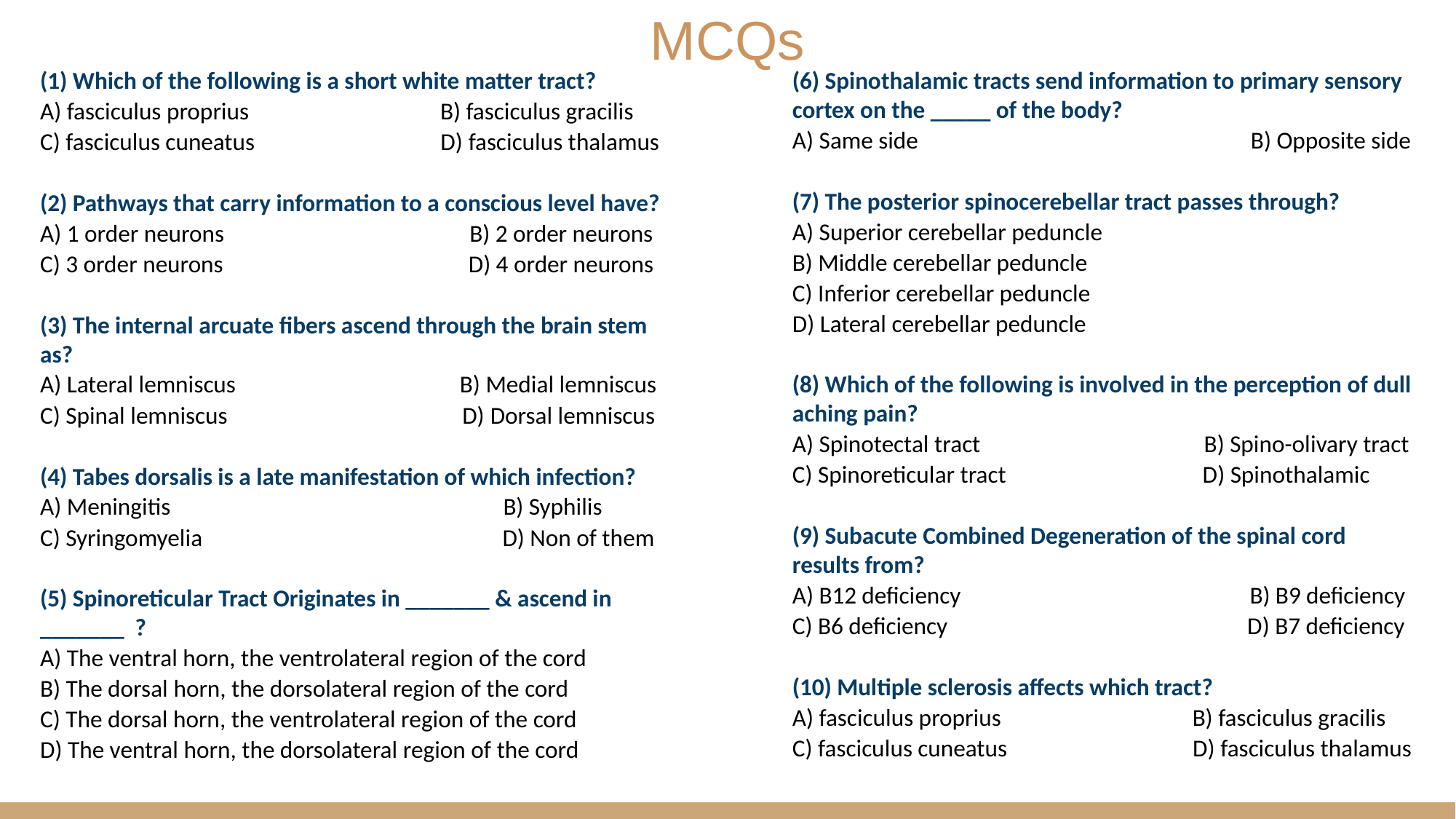

(1) Which of the following is a short white matter tract?
A) fasciculus proprius                                   B) fasciculus gracilis
C) fasciculus cuneatus                                  D) fasciculus thalamus

(2) Pathways that carry information to a conscious level have?
A) 1 order neurons                                             B) 2 order neurons
C) 3 order neurons                                             D) 4 order neurons

(3) The internal arcuate fibers ascend through the brain stem as?
A) Lateral lemniscus                                         B) Medial lemniscus
C) Spinal lemniscus                                           D) Dorsal lemniscus

(4) Tabes dorsalis is a late manifestation of which infection?
A) Meningitis                                                             B) Syphilis
C) Syringomyelia                                                       D) Non of them

(5) Spinoreticular Tract Originates in _______ & ascend in _______  ?
A) The ventral horn, the ventrolateral region of the cord
B) The dorsal horn, the dorsolateral region of the cord
C) The dorsal horn, the ventrolateral region of the cord
D) The ventral horn, the dorsolateral region of the cord

(6) Spinothalamic tracts send information to primary sensory cortex on the _____ of the body?
A) Same side                                                             B) Opposite side

(7) The posterior spinocerebellar tract passes through?
A) Superior cerebellar peduncle
B) Middle cerebellar peduncle
C) Inferior cerebellar peduncle
D) Lateral cerebellar peduncle

(8) Which of the following is involved in the perception of dull aching pain?
A) Spinotectal tract                                         B) Spino-olivary tract
C) Spinoreticular tract                                    D) Spinothalamic

(9) Subacute Combined Degeneration of the spinal cord results from?
A) B12 deficiency                                                     B) B9 deficiency
C) B6 deficiency                                                       D) B7 deficiency

(10) Multiple sclerosis affects which tract?
A) fasciculus proprius                                   B) fasciculus gracilis
C) fasciculus cuneatus                                  D) fasciculus thalamus